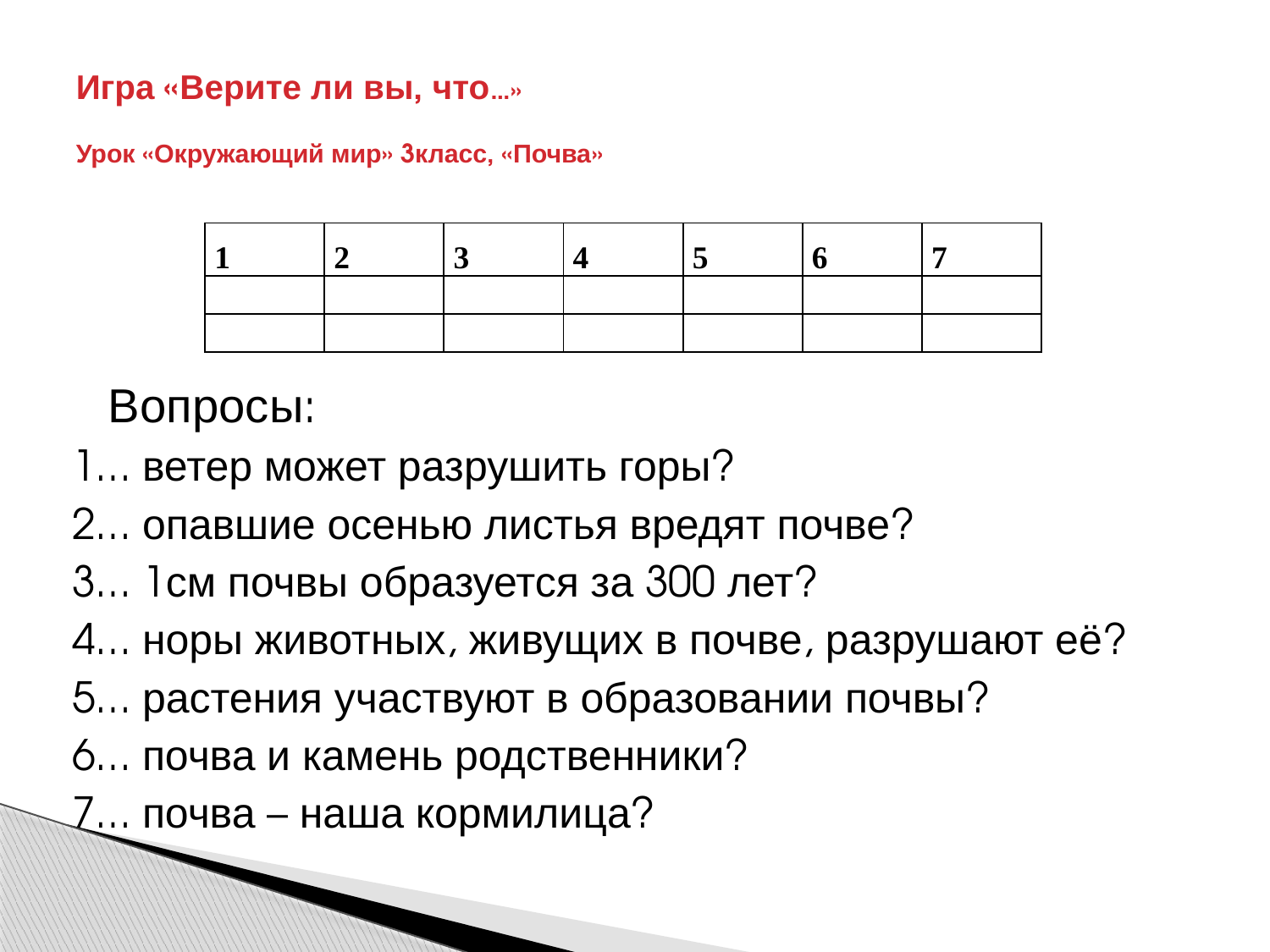

# Игра «Верите ли вы, что…» Урок «Окружающий мир» 3класс, «Почва»
| 1 | 2 | 3 | 4 | 5 | 6 | 7 |
| --- | --- | --- | --- | --- | --- | --- |
|  |  |  |  |  |  |  |
|  |  |  |  |  |  |  |
Вопросы:
1… ветер может разрушить горы?
2… опавшие осенью листья вредят почве?
3… 1см почвы образуется за 300 лет?
4… норы животных, живущих в почве, разрушают её?
5… растения участвуют в образовании почвы?
6… почва и камень родственники?
7… почва – наша кормилица?